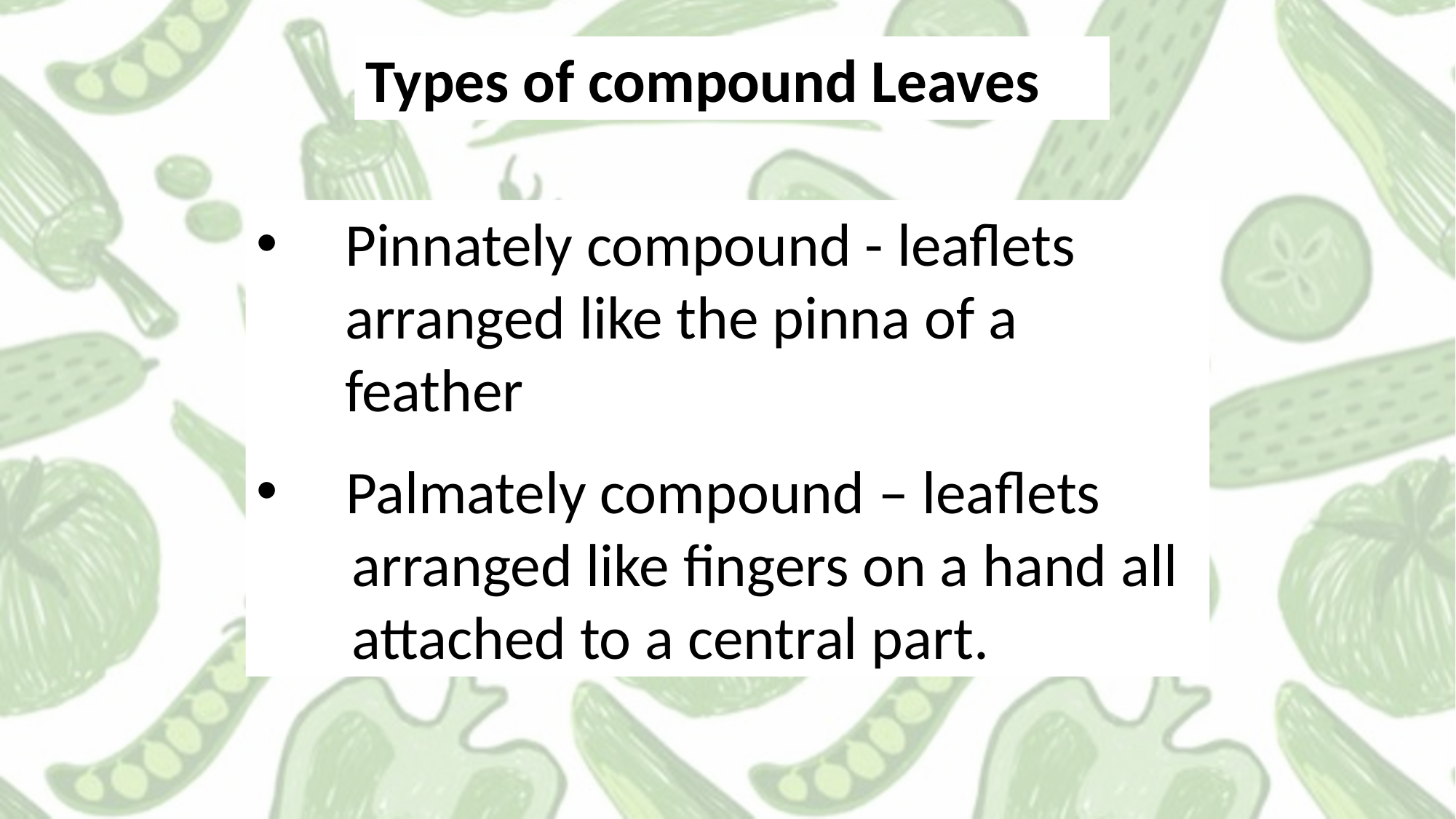

Types of compound Leaves
Pinnately compound - leaflets arranged like the pinna of a feather

     Palmately compound – leaflets
       arranged like fingers on a hand all
       attached to a central part.